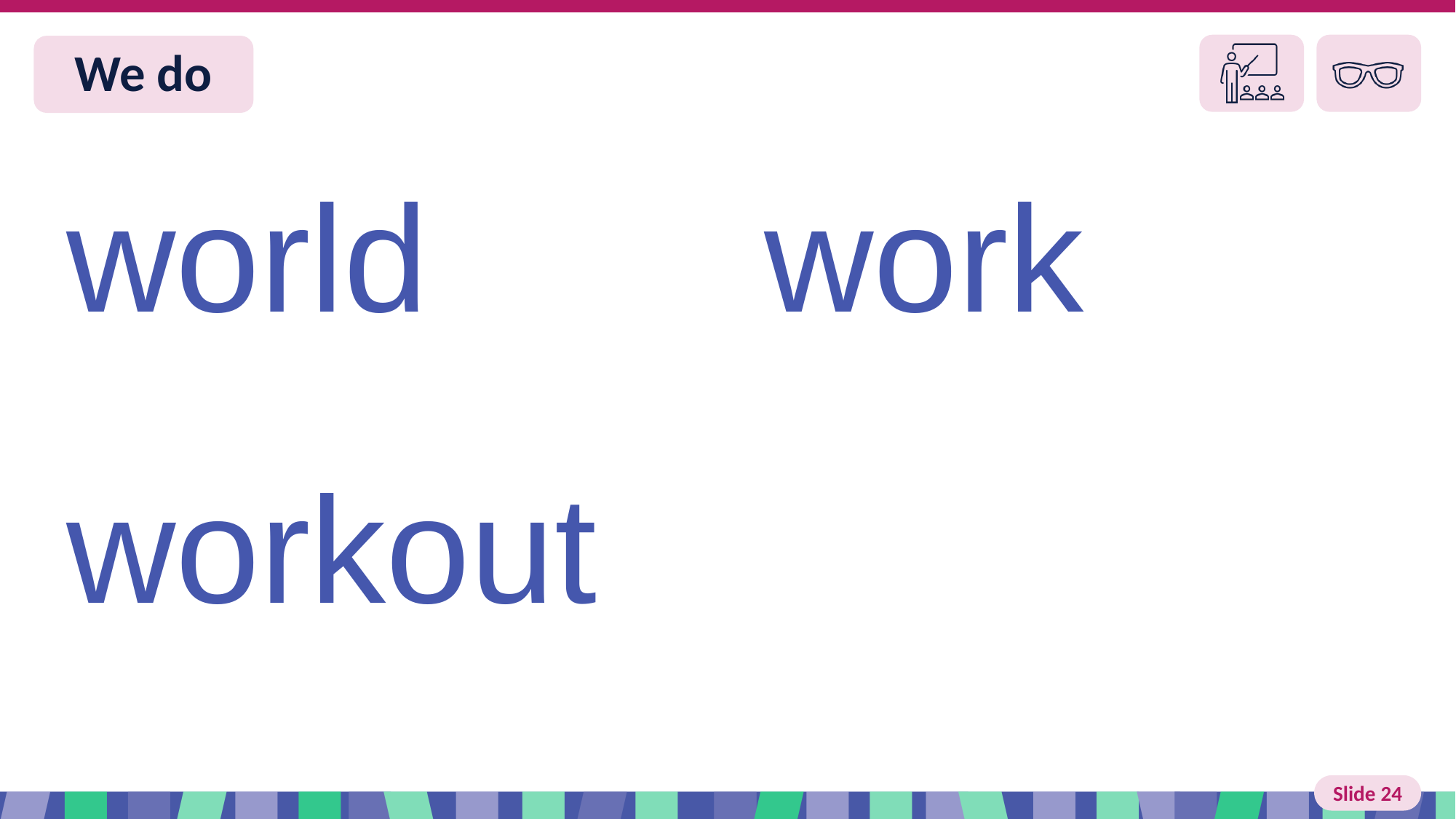

Slide 24 We do
world        work
workout